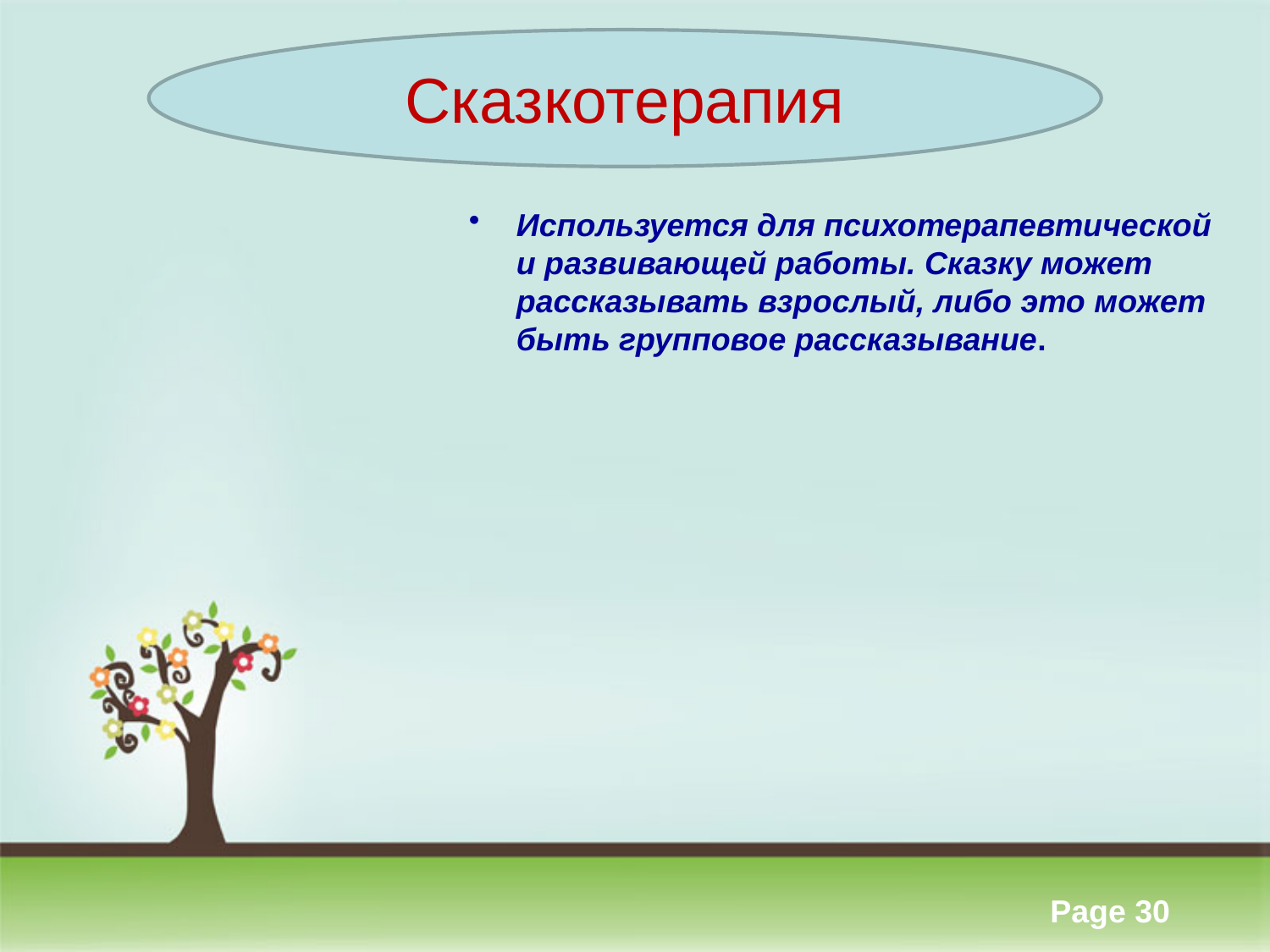

Сказкотерапия
#
Используется для психотерапевтической и развивающей работы. Сказку может рассказывать взрослый, либо это может быть групповое рассказывание.